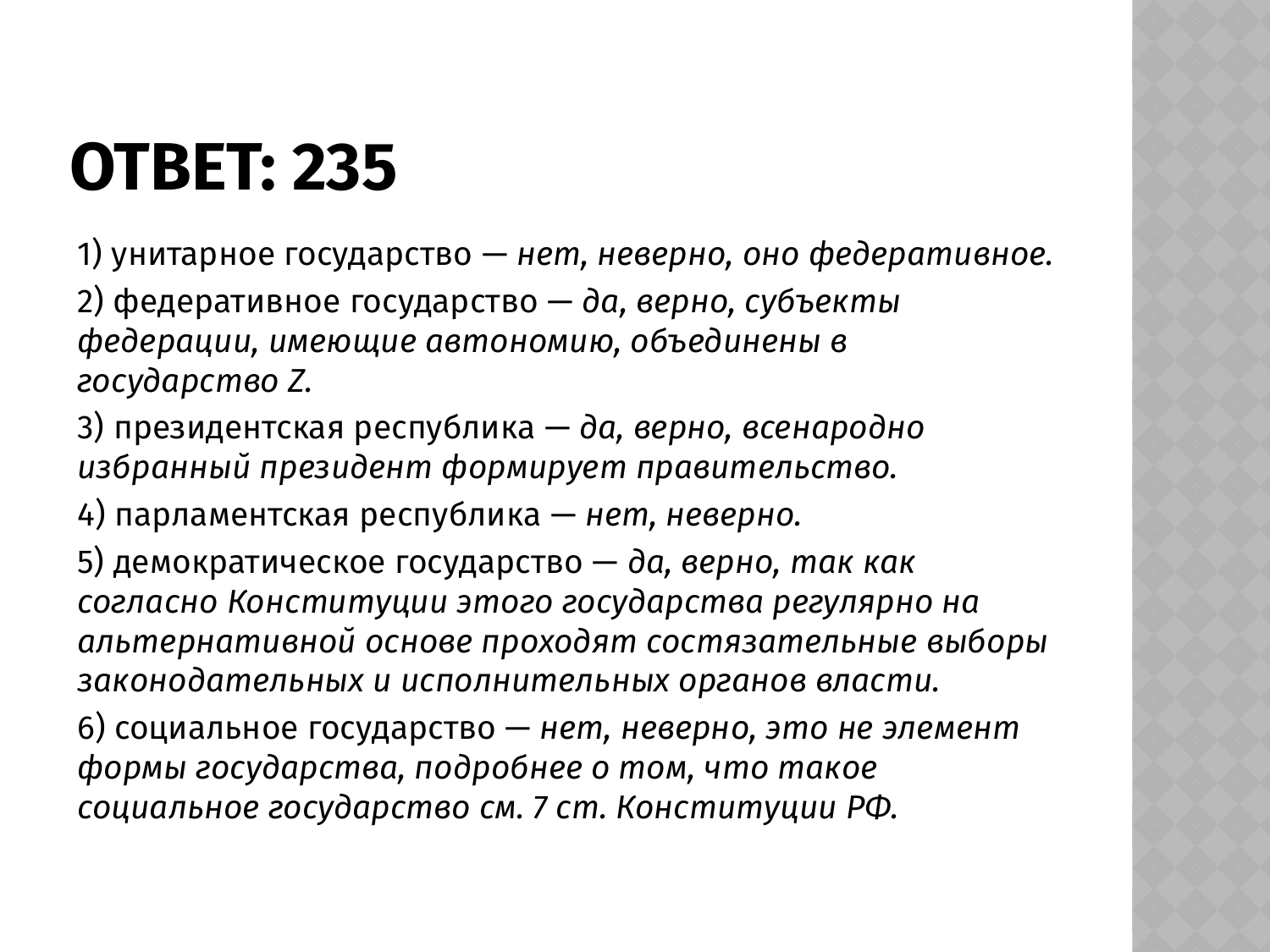

# Ответ: 235
1)  унитарное государство  — нет, неверно, оно федеративное.
2)  федеративное государство  — да, верно, субъекты федерации, имеющие автономию, объединены в государство Z.
3)  президентская республика  — да, верно, всенародно избранный президент формирует правительство.
4)  парламентская республика  — нет, неверно.
5)  демократическое государство  — да, верно, так как согласно Конституции этого государства регулярно на альтернативной основе проходят состязательные выборы законодательных и исполнительных органов власти.
6)  социальное государство  — нет, неверно, это не элемент формы государства, подробнее о том, что такое социальное государство см. 7 ст. Конституции РФ.